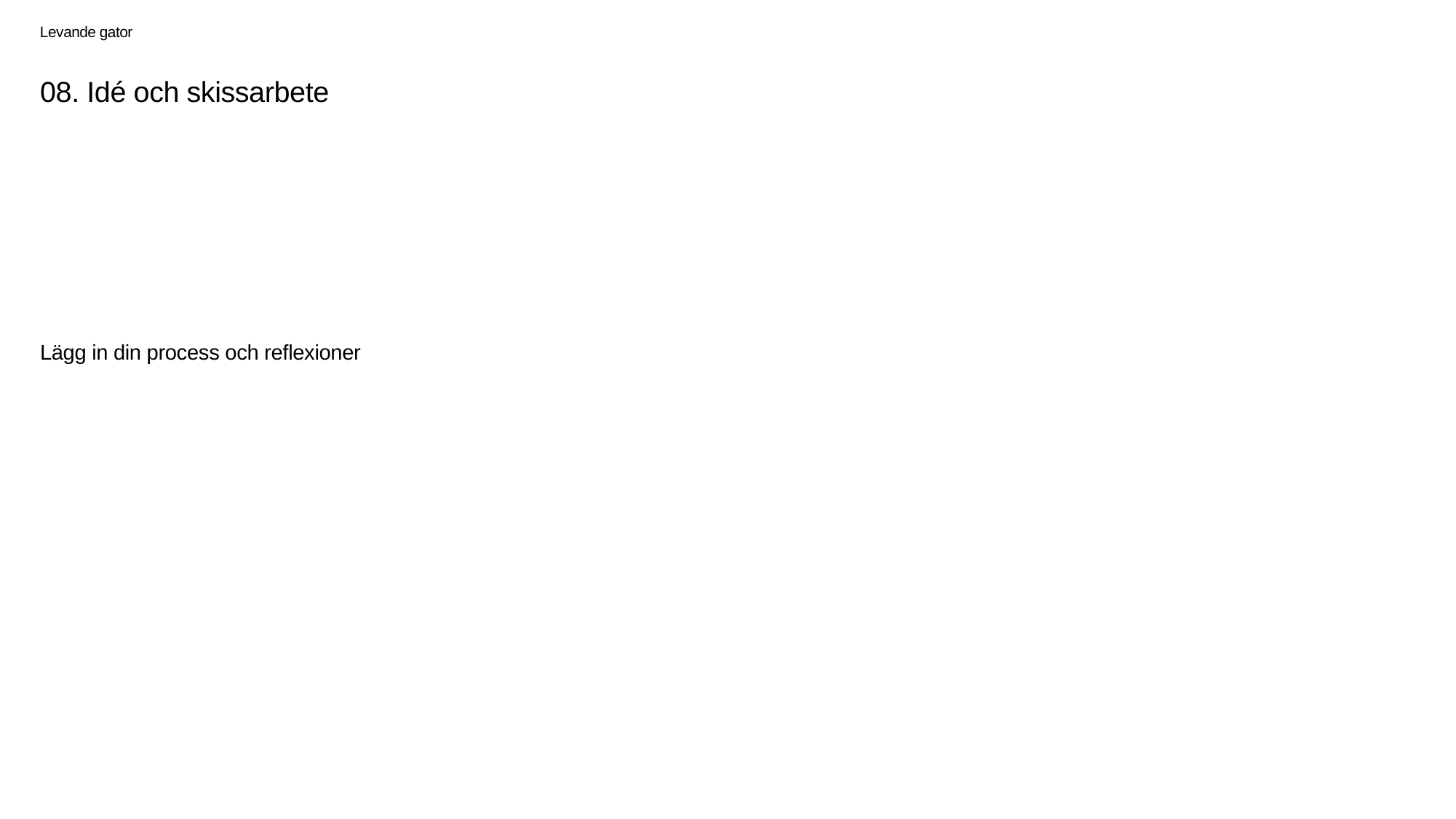

08. Idé och skissarbete
Lägg in din process och reflexioner